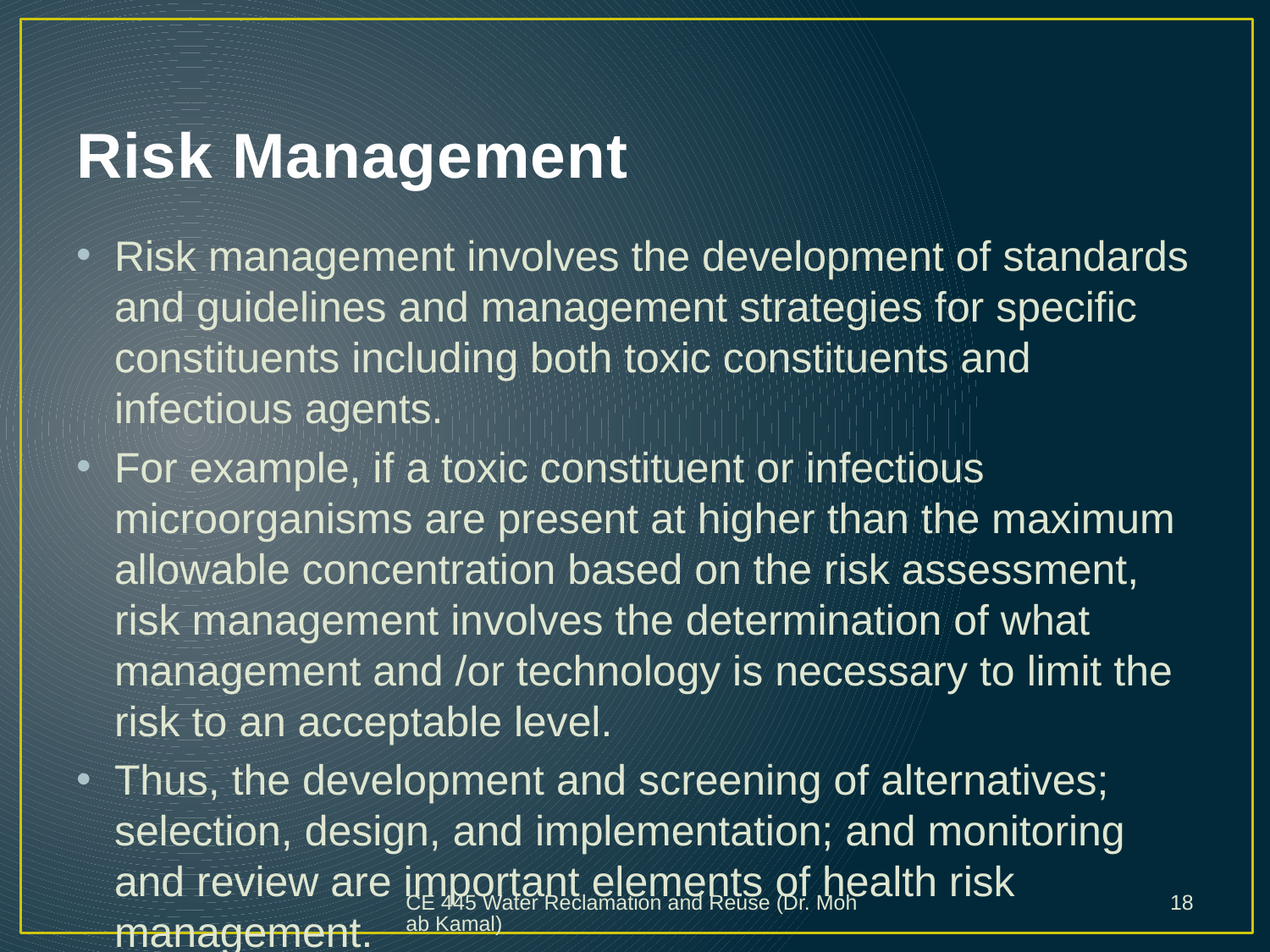

# Risk Management
Risk management involves the development of standards and guidelines and management strategies for specific constituents including both toxic constituents and infectious agents.
For example, if a toxic constituent or infectious microorganisms are present at higher than the maximum allowable concentration based on the risk assessment, risk management involves the determination of what management and /or technology is necessary to limit the risk to an acceptable level.
Thus, the development and screening of alternatives; selection, design, and implementation; and monitoring and review are important elements of health risk management.
CE 445 Water Reclamation and Reuse (Dr. Mohab Kamal)
18